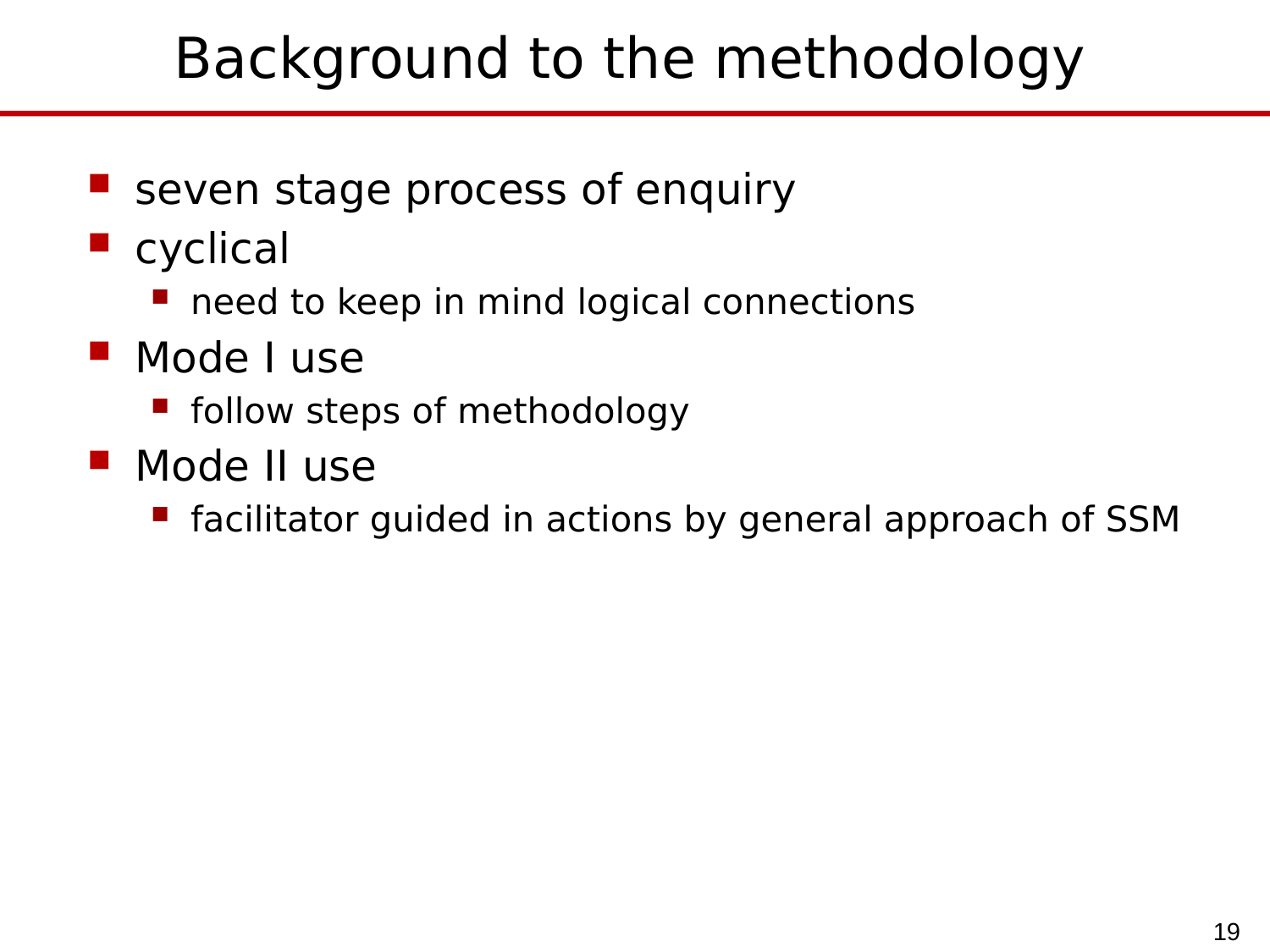

# Background to the methodology
seven stage process of enquiry
cyclical
need to keep in mind logical connections
Mode I use
follow steps of methodology
Mode II use
facilitator guided in actions by general approach of SSM
19